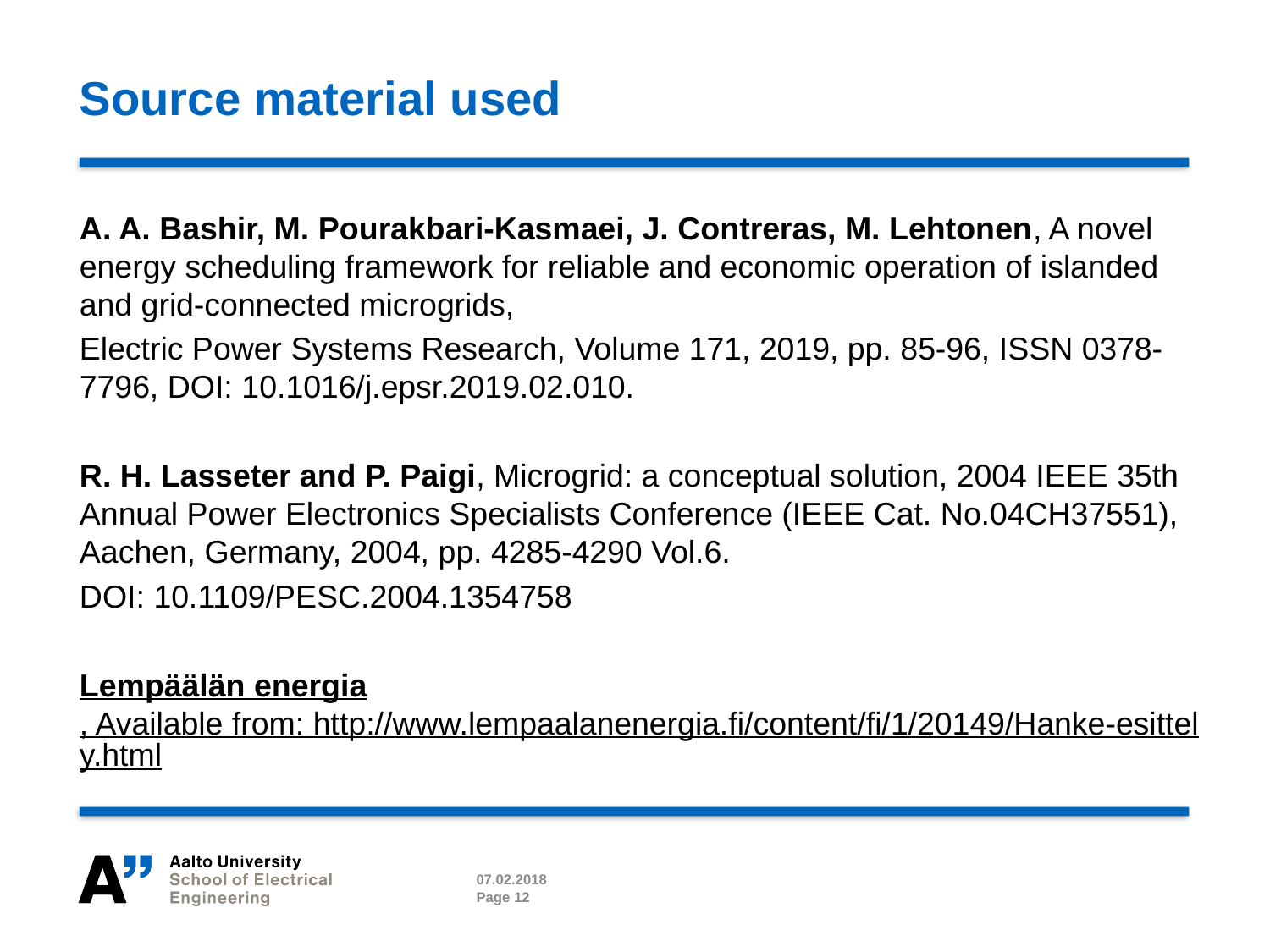

# Source material used
A. A. Bashir, M. Pourakbari-Kasmaei, J. Contreras, M. Lehtonen, A novel energy scheduling framework for reliable and economic operation of islanded and grid-connected microgrids,
Electric Power Systems Research, Volume 171, 2019, pp. 85-96, ISSN 0378-7796, DOI: 10.1016/j.epsr.2019.02.010.

R. H. Lasseter and P. Paigi, Microgrid: a conceptual solution, 2004 IEEE 35th Annual Power Electronics Specialists Conference (IEEE Cat. No.04CH37551), Aachen, Germany, 2004, pp. 4285-4290 Vol.6.
DOI: 10.1109/PESC.2004.1354758

Lempäälän energia, Available from: http://www.lempaalanenergia.fi/content/fi/1/20149/Hanke-esittely.html

07.02.2018
Page 12